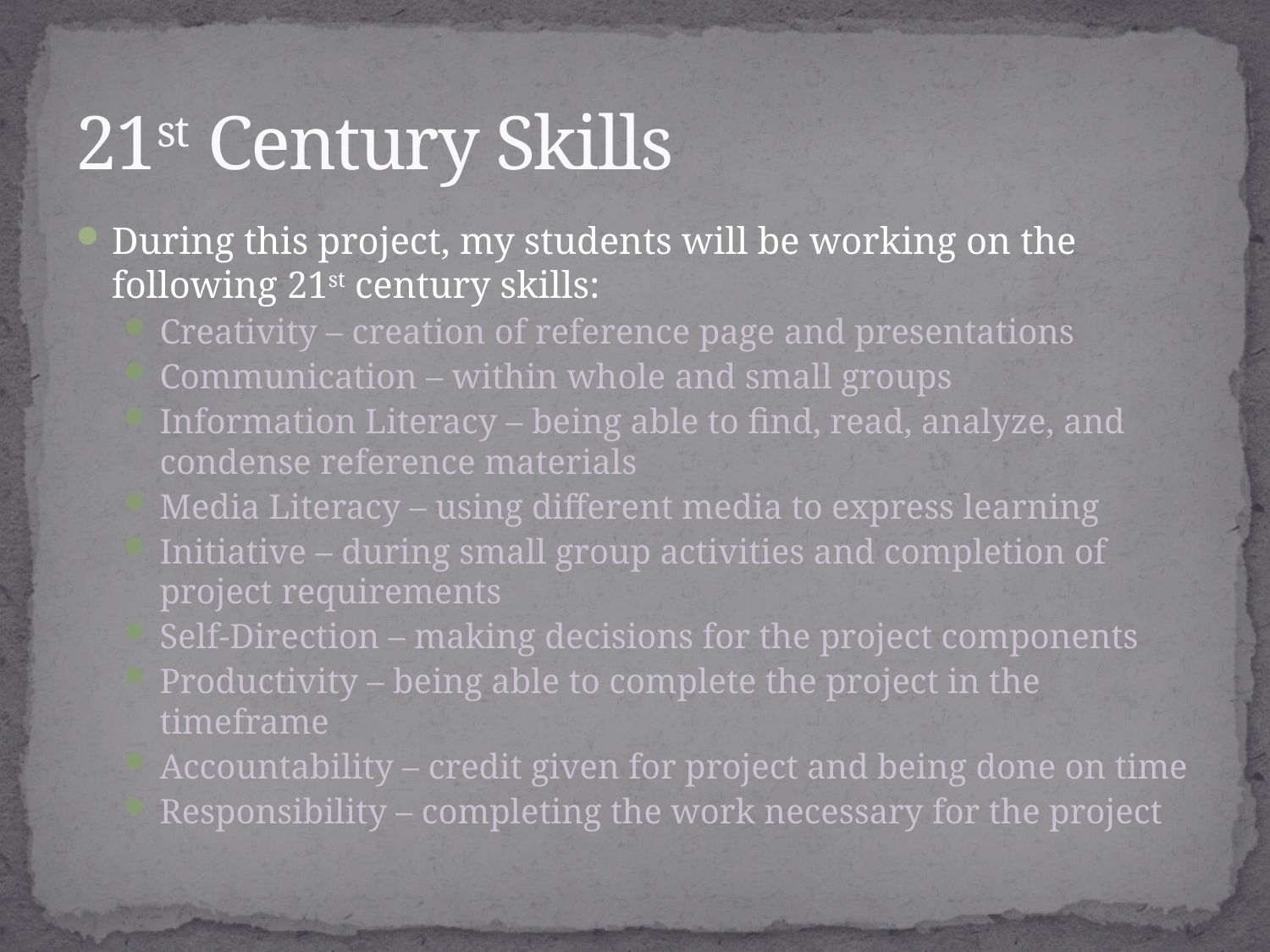

# 21st Century Skills
During this project, my students will be working on the following 21st century skills:
Creativity – creation of reference page and presentations
Communication – within whole and small groups
Information Literacy – being able to find, read, analyze, and condense reference materials
Media Literacy – using different media to express learning
Initiative – during small group activities and completion of project requirements
Self-Direction – making decisions for the project components
Productivity – being able to complete the project in the timeframe
Accountability – credit given for project and being done on time
Responsibility – completing the work necessary for the project